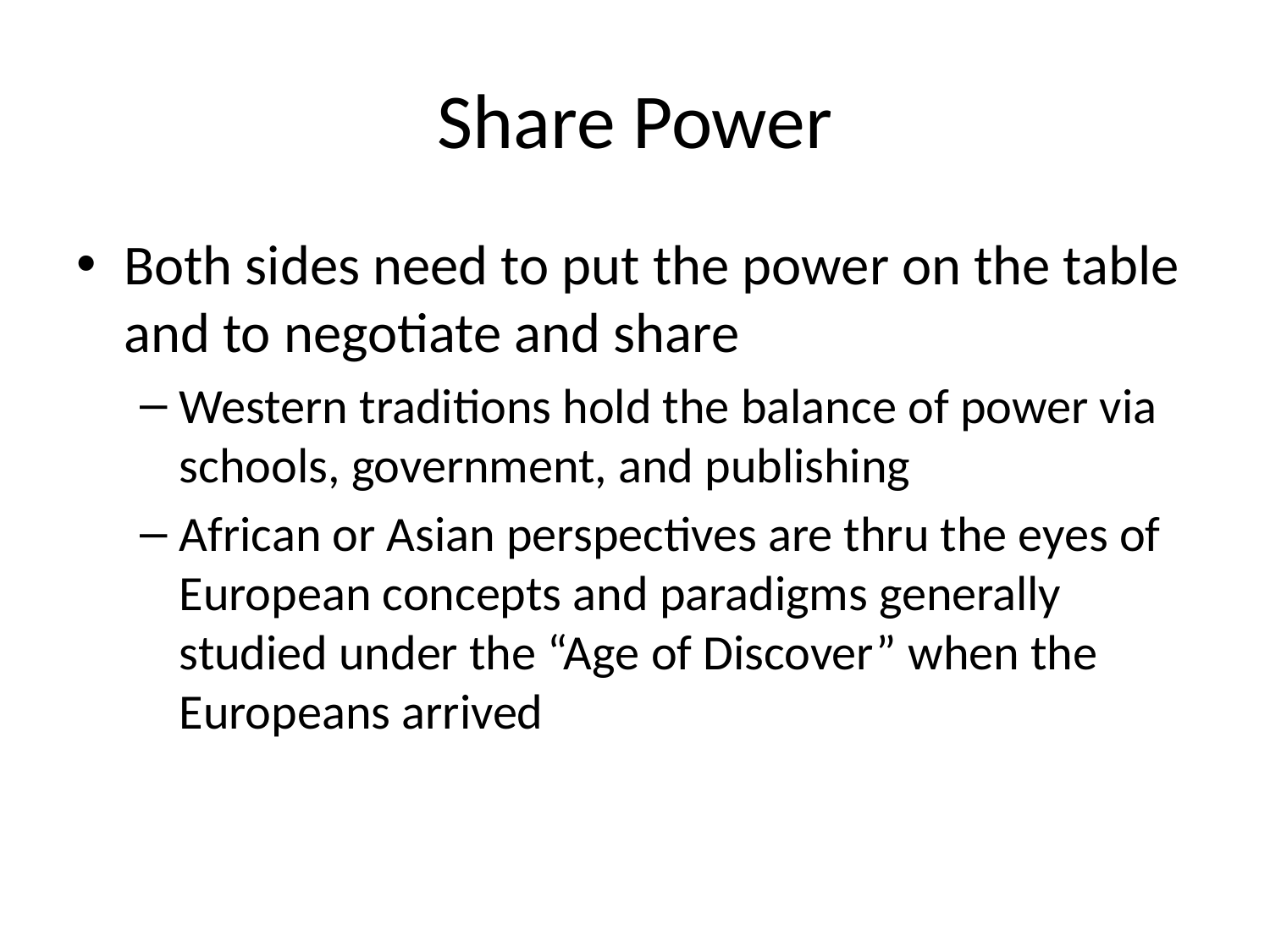

# Share Power
Both sides need to put the power on the table and to negotiate and share
Western traditions hold the balance of power via schools, government, and publishing
African or Asian perspectives are thru the eyes of  European concepts and paradigms generally studied under the “Age of Discover” when the Europeans arrived